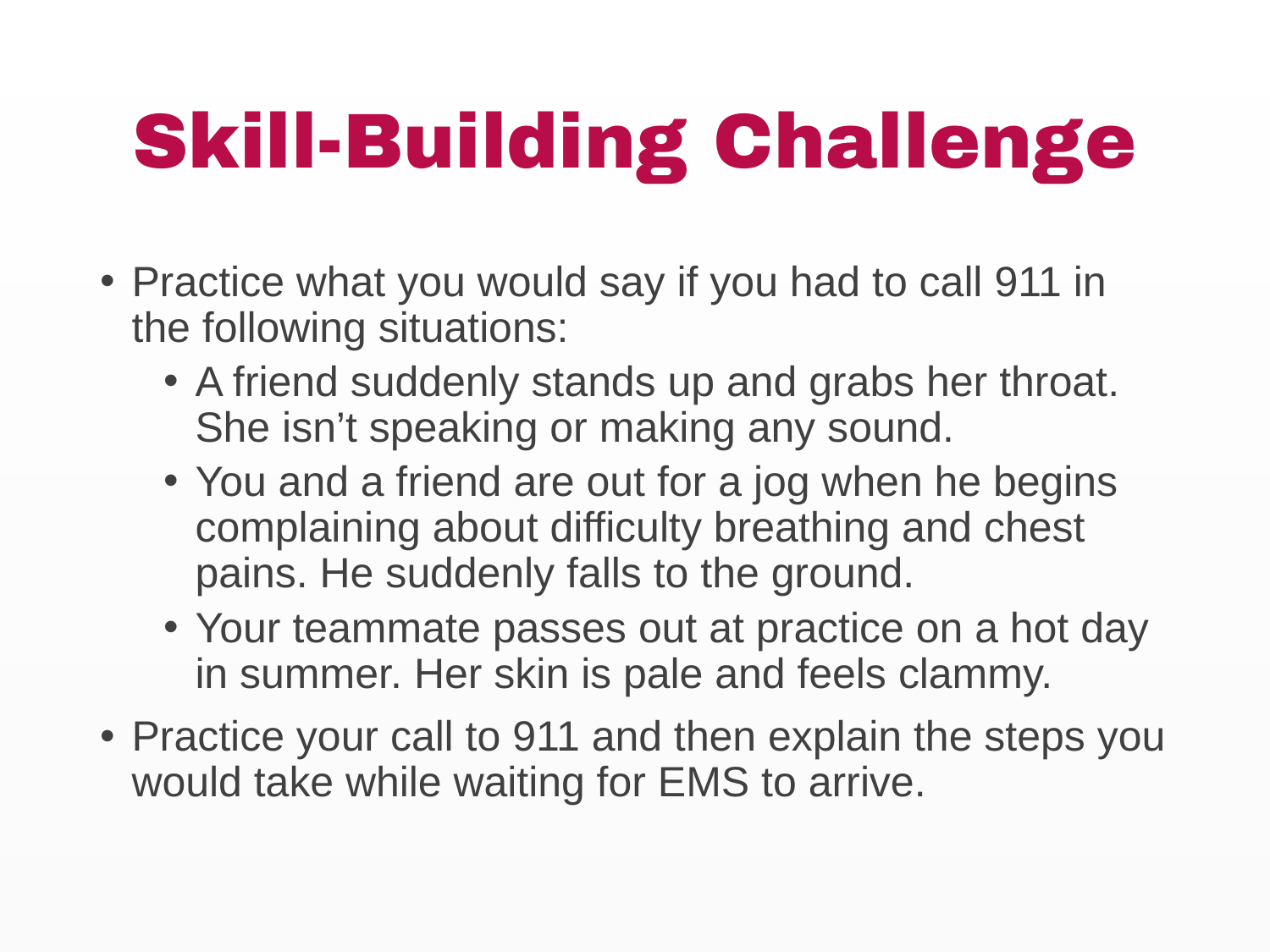

# Skill-Building Challenge
Practice what you would say if you had to call 911 in the following situations:
A friend suddenly stands up and grabs her throat. She isn’t speaking or making any sound.
You and a friend are out for a jog when he begins complaining about difficulty breathing and chest pains. He suddenly falls to the ground.
Your teammate passes out at practice on a hot day in summer. Her skin is pale and feels clammy.
Practice your call to 911 and then explain the steps you would take while waiting for EMS to arrive.